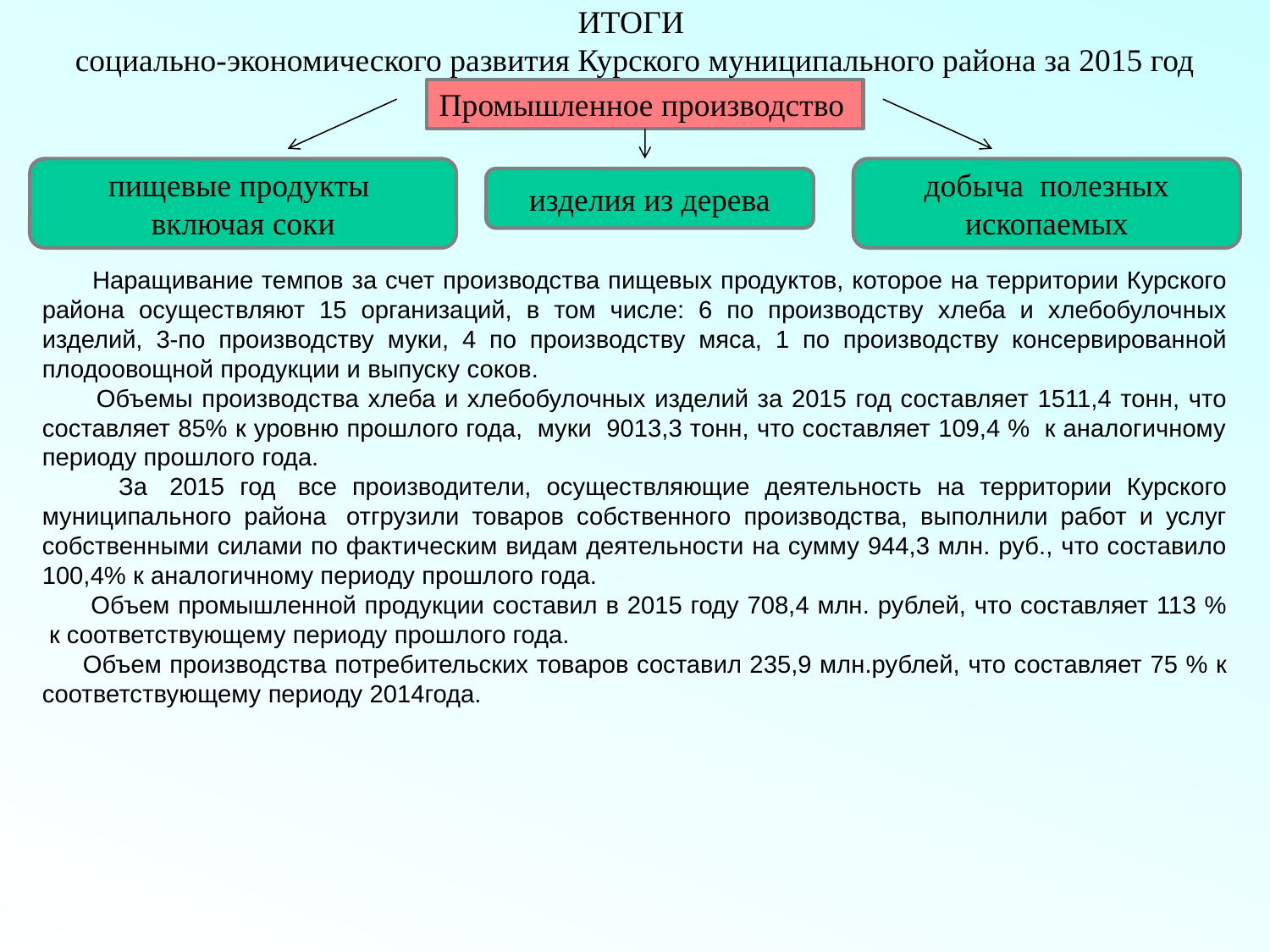

# ИТОГИ социально-экономического развития Курского муниципального района за 2015 год
Промышленное производство
пищевые продукты
включая соки
добыча  полезных ископаемых
изделия из дерева
      Наращивание темпов за счет производства пищевых продуктов, которое на территории Курского района осуществляют 15 организаций, в том числе: 6 по производству хлеба и хлебобулочных изделий, 3-по производству муки, 4 по производству мяса, 1 по производству консервированной плодоовощной продукции и выпуску соков.
      Объемы производства хлеба и хлебобулочных изделий за 2015 год составляет 1511,4 тонн, что составляет 85% к уровню прошлого года,  муки  9013,3 тонн, что составляет 109,4 %  к аналогичному периоду прошлого года.
     За  2015 год  все производители, осуществляющие деятельность на территории Курского муниципального района  отгрузили товаров собственного производства, выполнили работ и услуг собственными силами по фактическим видам деятельности на сумму 944,3 млн. руб., что составило 100,4% к аналогичному периоду прошлого года.
      Объем промышленной продукции составил в 2015 году 708,4 млн. рублей, что составляет 113 %  к соответствующему периоду прошлого года.
     Объем производства потребительских товаров составил 235,9 млн.рублей, что составляет 75 % к соответствующему периоду 2014года.